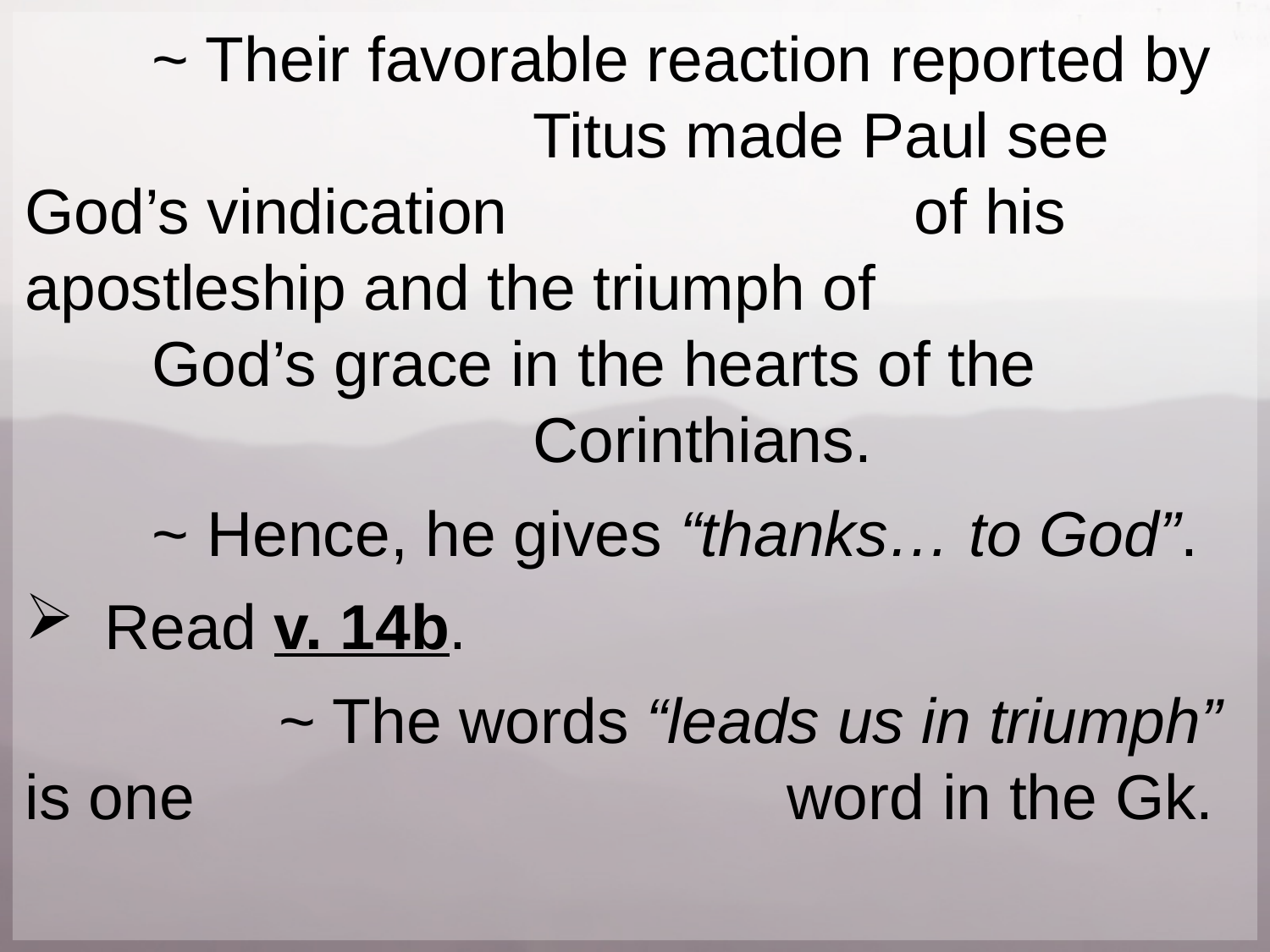

~ Their favorable reaction reported by 				Titus made Paul see God’s vindication 				of his apostleship and the triumph of 				God’s grace in the hearts of the 					Corinthians.
	~ Hence, he gives “thanks… to God”.
Read v. 14b.
		~ The words “leads us in triumph” is one 					word in the Gk.